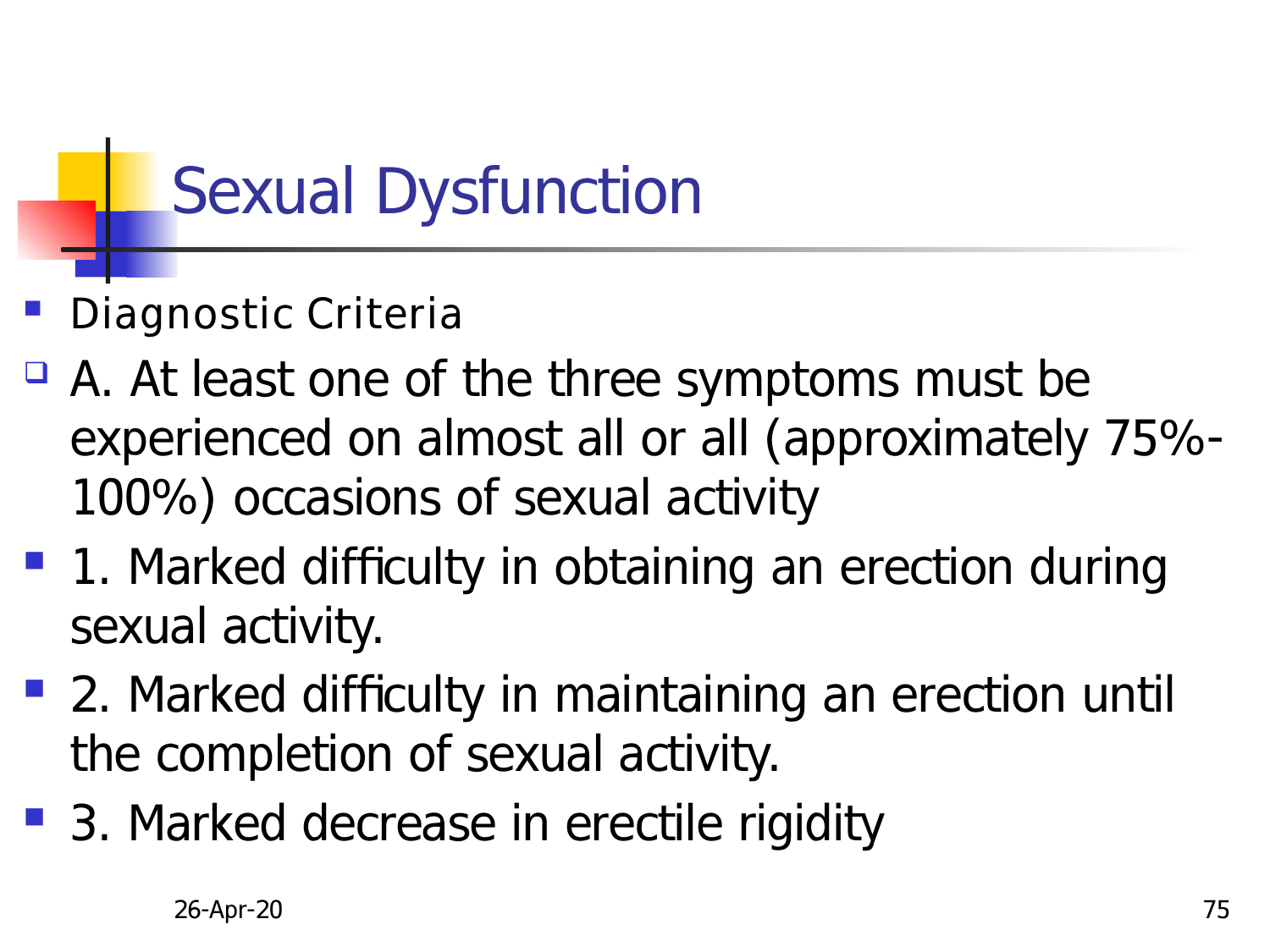

# Sexual Dysfunction
Diagnostic Criteria
A. At least one of the three symptoms must be experienced on almost all or all (approximately 75%-100%) occasions of sexual activity
1. Marked difficulty in obtaining an erection during sexual activity.
2. Marked difficulty in maintaining an erection until the completion of sexual activity.
3. Marked decrease in erectile rigidity
26-Apr-20
75